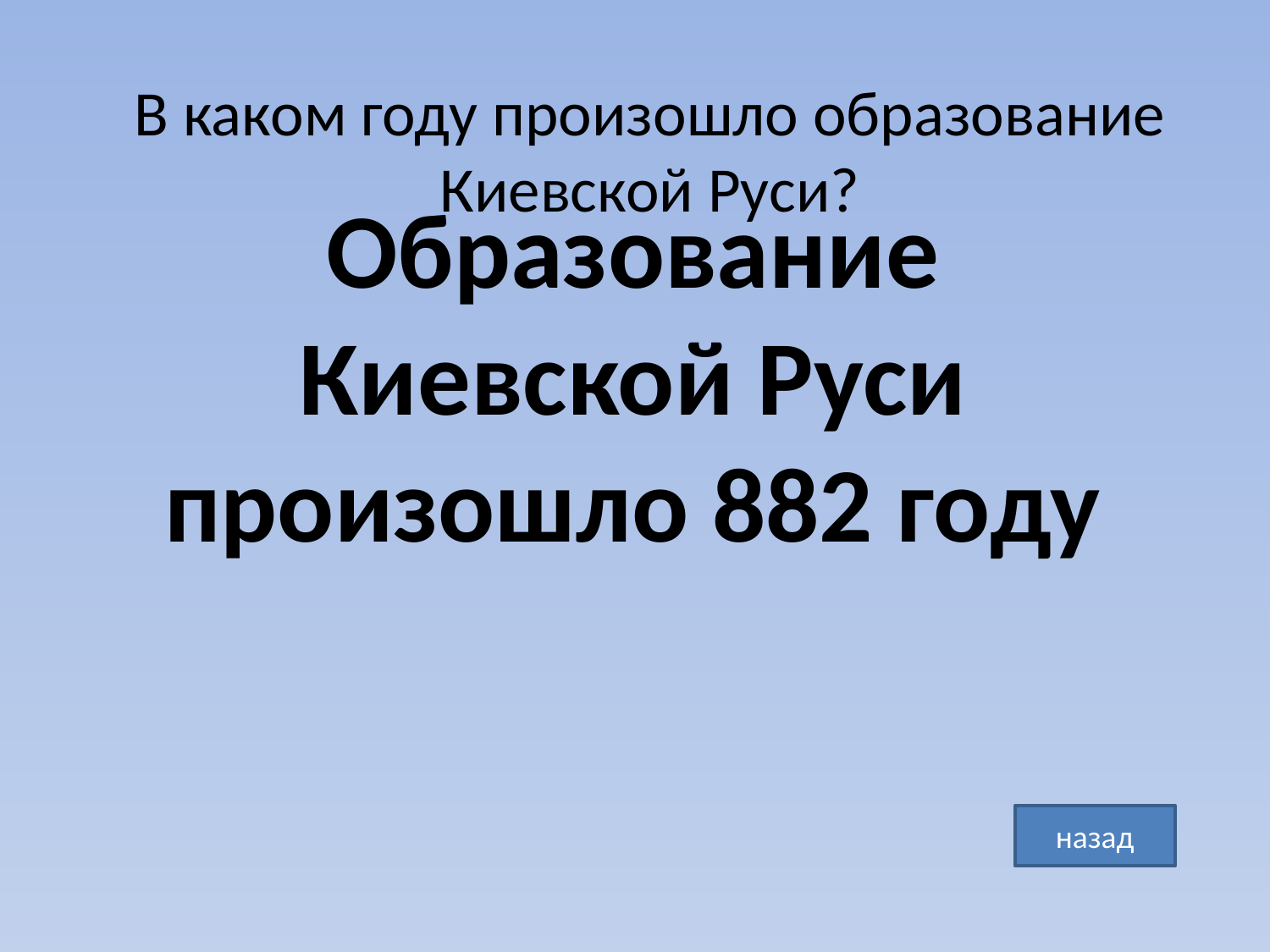

В каком году произошло образование Киевской Руси?
Образование Киевской Руси произошло 882 году
назад